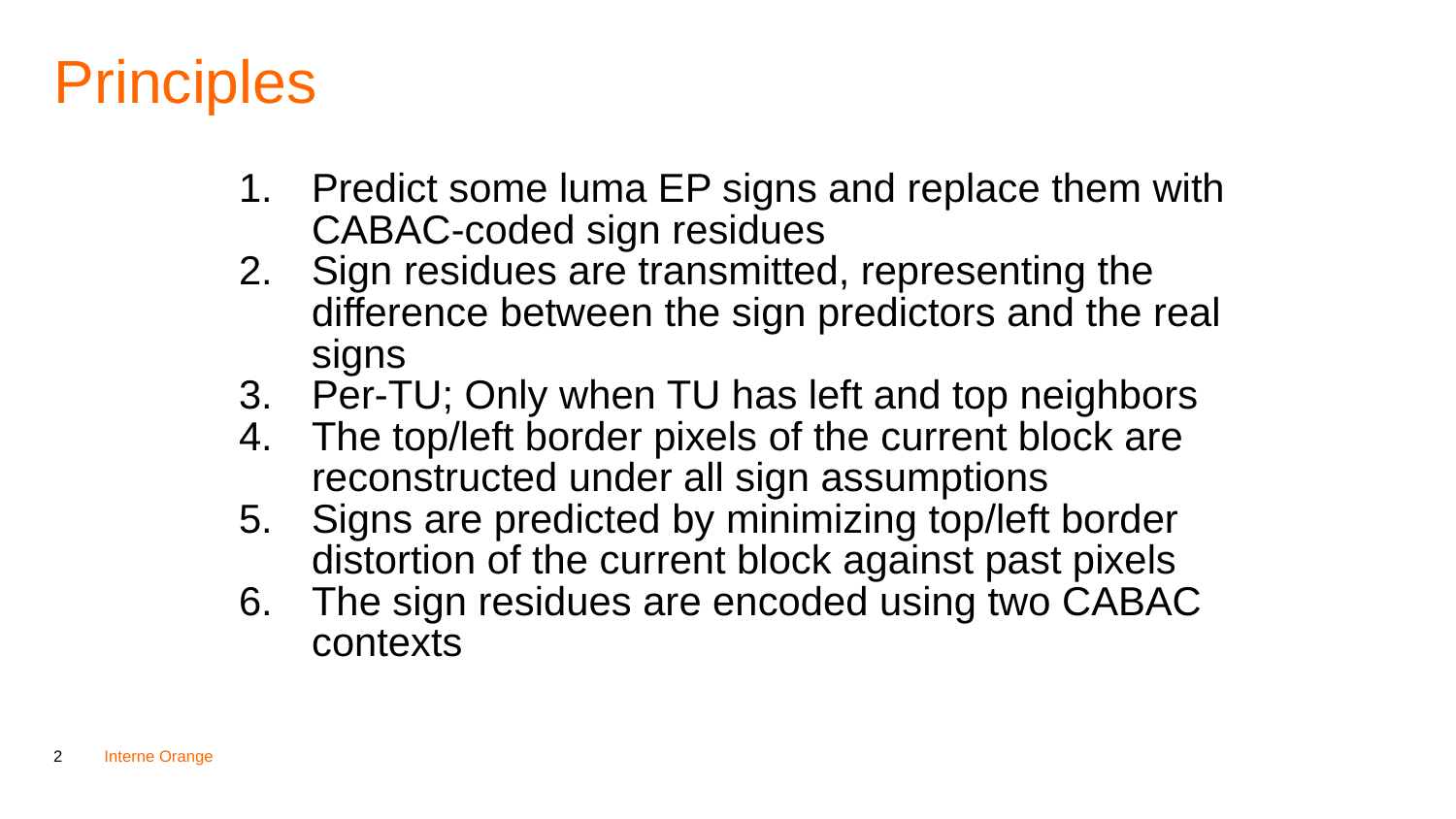

Principles
Predict some luma EP signs and replace them with CABAC-coded sign residues
Sign residues are transmitted, representing the difference between the sign predictors and the real signs
Per-TU; Only when TU has left and top neighbors
The top/left border pixels of the current block are reconstructed under all sign assumptions
Signs are predicted by minimizing top/left border distortion of the current block against past pixels
The sign residues are encoded using two CABAC contexts